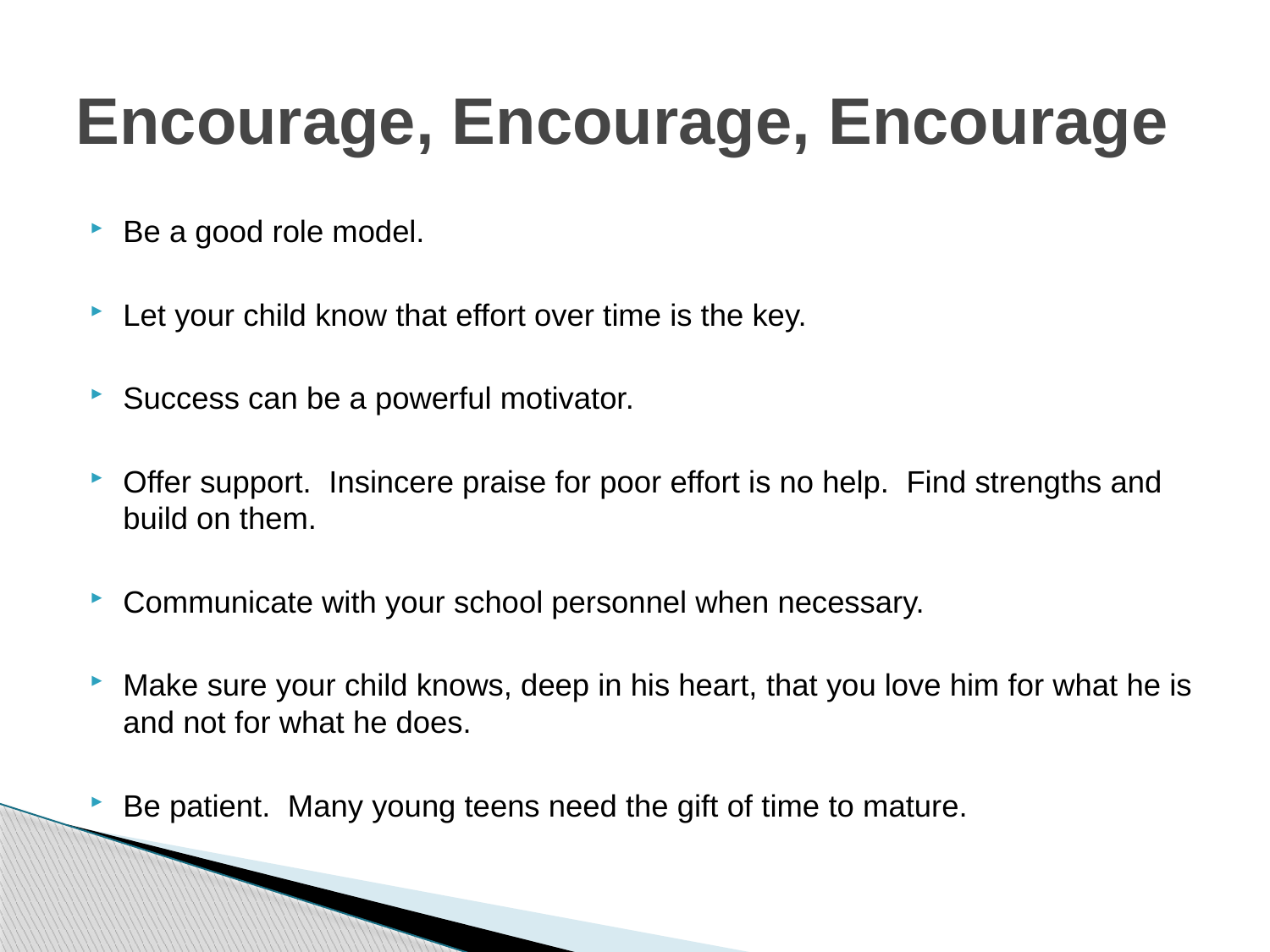

# Encourage, Encourage, Encourage
Be a good role model.

Let your child know that effort over time is the key.

Success can be a powerful motivator.

Offer support.  Insincere praise for poor effort is no help.  Find strengths and build on them.

Communicate with your school personnel when necessary.

Make sure your child knows, deep in his heart, that you love him for what he is and not for what he does.

Be patient.  Many young teens need the gift of time to mature.